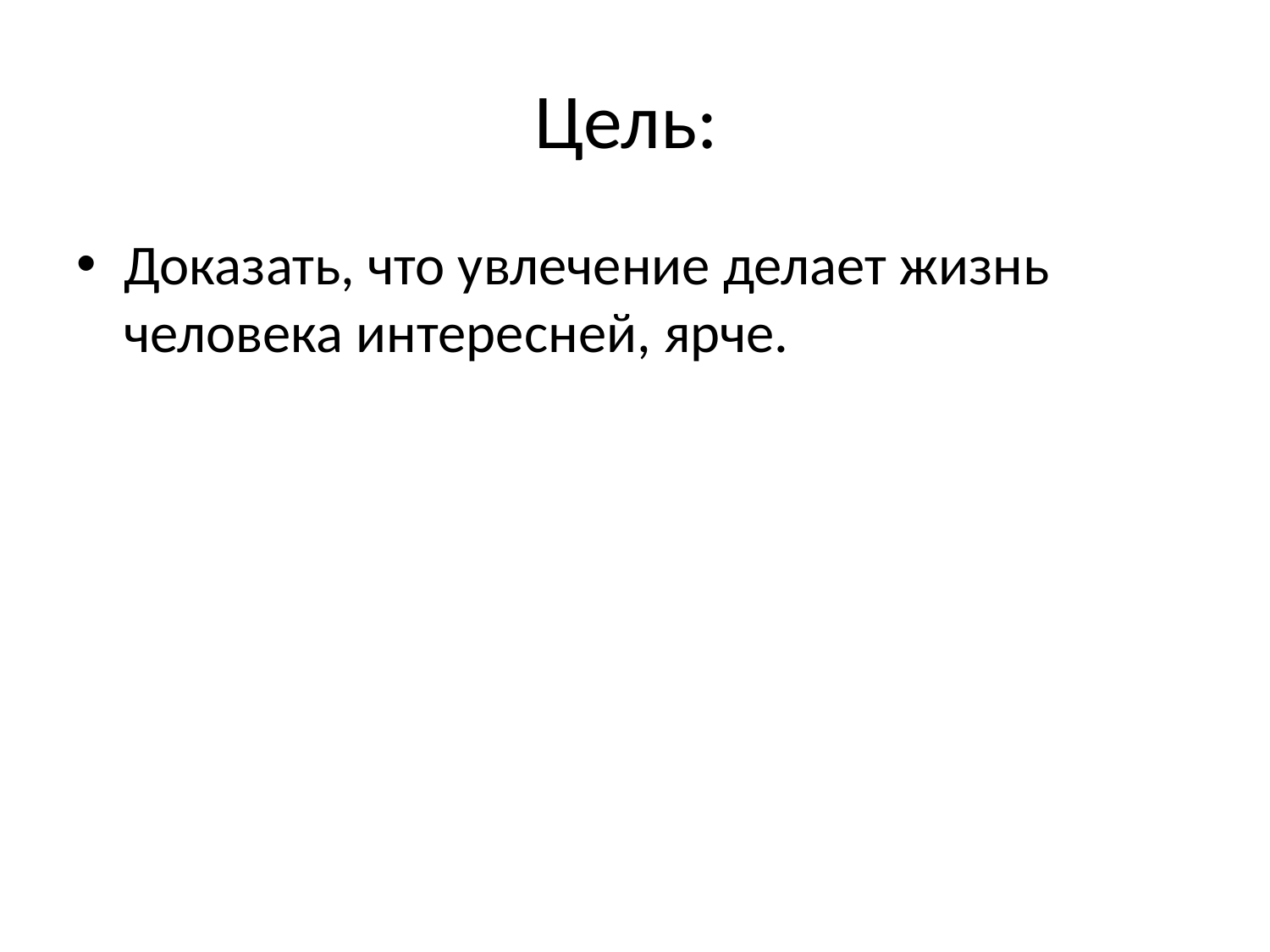

# Цель:
Доказать, что увлечение делает жизнь человека интересней, ярче.